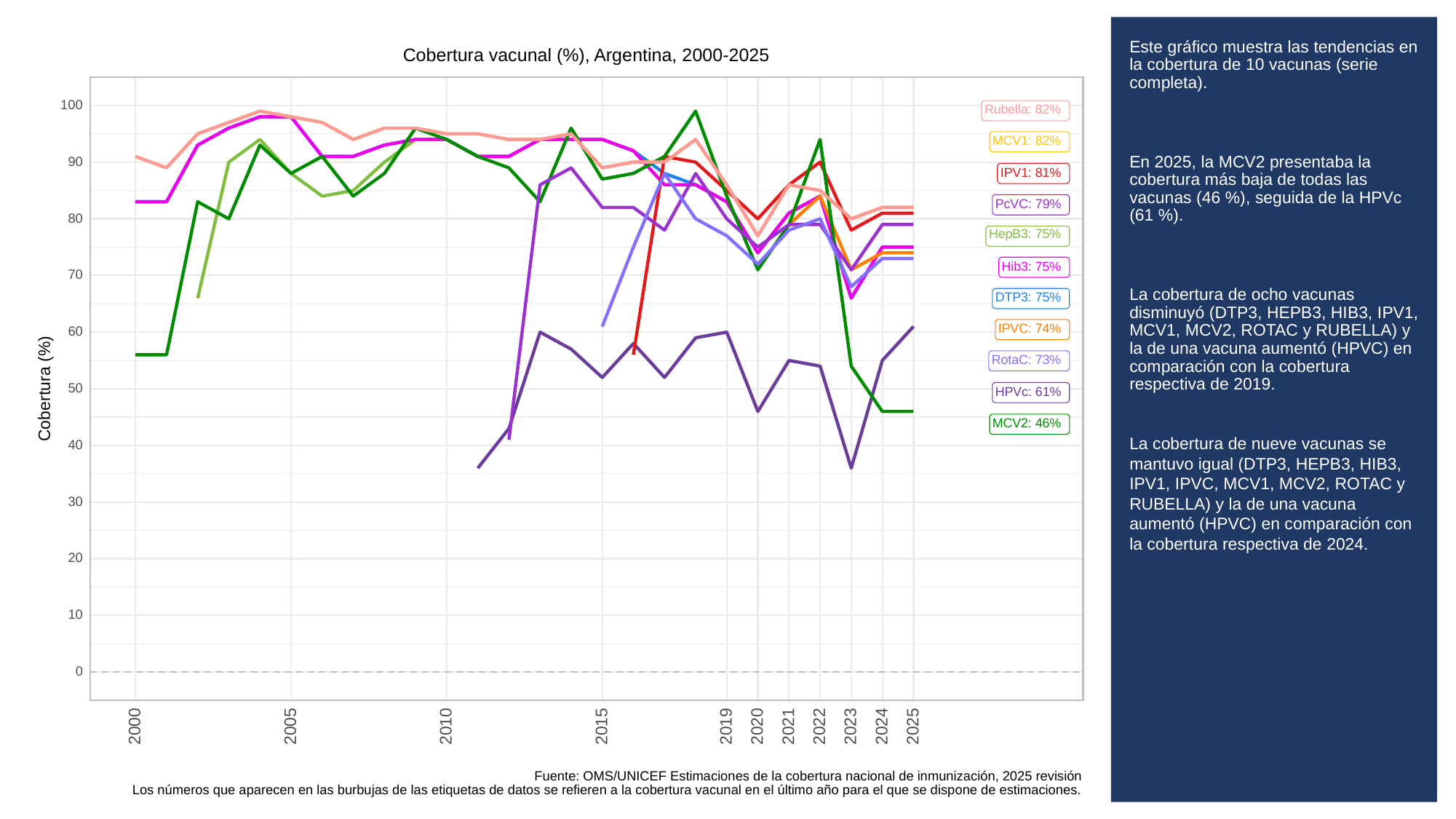

# Este gráfico muestra las tendencias en la cobertura de 10 vacunas (serie completa).

En 2025, la MCV2 presentaba la cobertura más baja de todas las vacunas (46 %), seguida de la HPVc (61 %).

La cobertura de ocho vacunas disminuyó (DTP3, HEPB3, HIB3, IPV1, MCV1, MCV2, ROTAC y RUBELLA) y la de una vacuna aumentó (HPVC) en comparación con la cobertura respectiva de 2019.

La cobertura de nueve vacunas se mantuvo igual (DTP3, HEPB3, HIB3, IPV1, IPVC, MCV1, MCV2, ROTAC y RUBELLA) y la de una vacuna aumentó (HPVC) en comparación con la cobertura respectiva de 2024.

Cobertura vacunal (%), Argentina, 2000-2025

100

Rubella: 82%

MCV1: 82%

90

IPV1: 81%

PcVC: 79%

80

HepB3: 75%

Hib3: 75%
70

DTP3: 75%

IPVC: 74%

60

RotaC: 73%

Cobertura (%)

50
HPVc: 61%

MCV2: 46%
40

30

20

10

0

2023
2000
2005
2010
2015
2019
2020
2021
2022
2024
2025
Fuente: OMS/UNICEF Estimaciones de la cobertura nacional de inmunización, 2025 revisión
Los números que aparecen en las burbujas de las etiquetas de datos se refieren a la cobertura vacunal en el último año para el que se dispone de estimaciones.